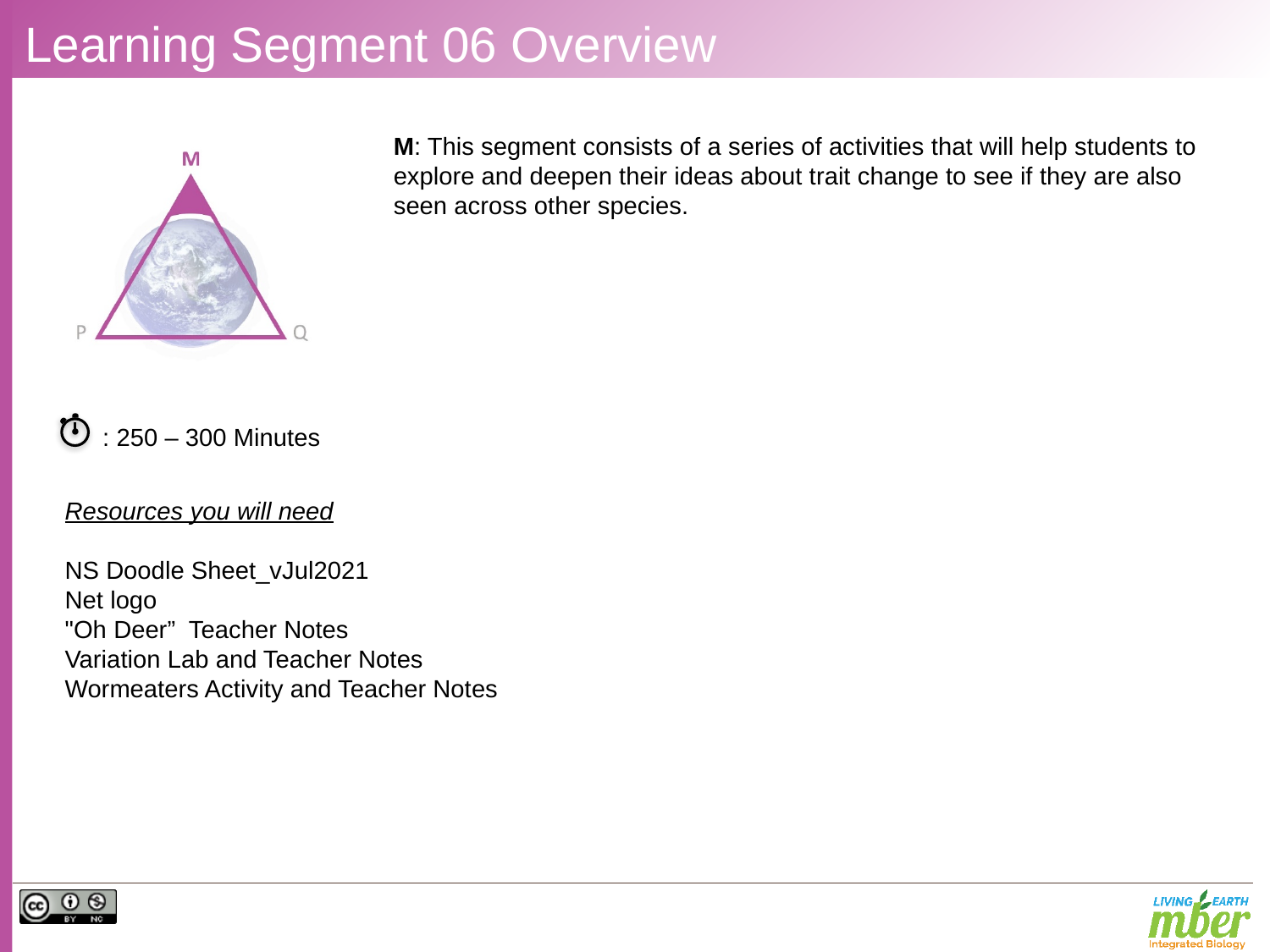

# Learning Segment 06 Overview
M: This segment consists of a series of activities that will help students to explore and deepen their ideas about trait change to see if they are also seen across other species.
: 250 – 300 Minutes
Resources you will need

NS Doodle Sheet_vJul2021
Net logo
"Oh Deer”  Teacher Notes
Variation Lab and Teacher Notes
Wormeaters Activity and Teacher Notes